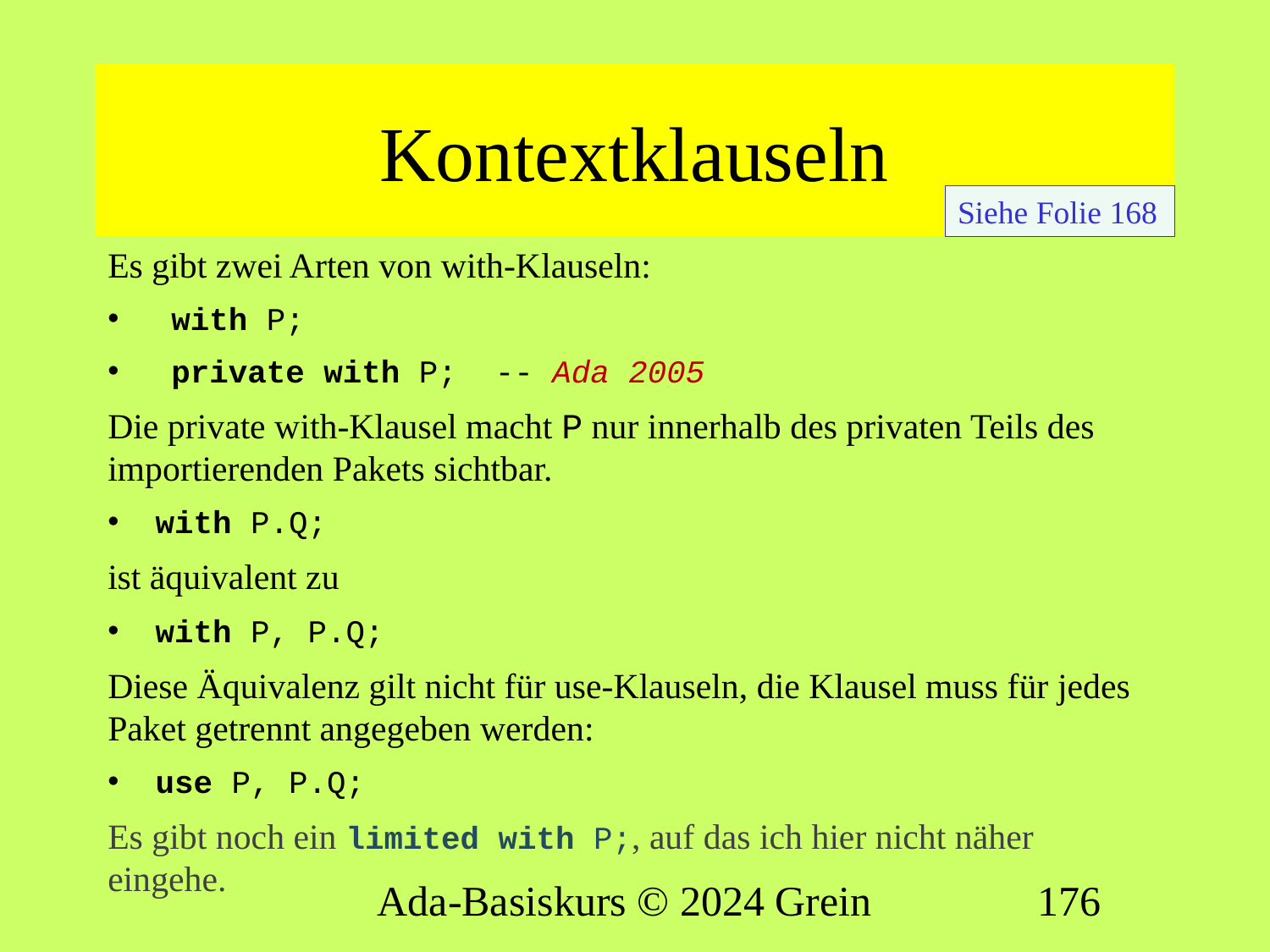

# Kontextklauseln
Siehe Folie 168
Es gibt zwei Arten von with-Klauseln:
with P;
private with P;  -- Ada 2005
Die private with-Klausel macht P nur innerhalb des privaten Teils des importierenden Pakets sichtbar.
with P.Q;
ist äquivalent zu
with P, P.Q;
Diese Äquivalenz gilt nicht für use-Klauseln, die Klausel muss für jedes Paket getrennt angegeben werden:
use P, P.Q;
Es gibt noch ein limited with P;, auf das ich hier nicht näher eingehe.
Ada-Basiskurs © 2024 Grein
176